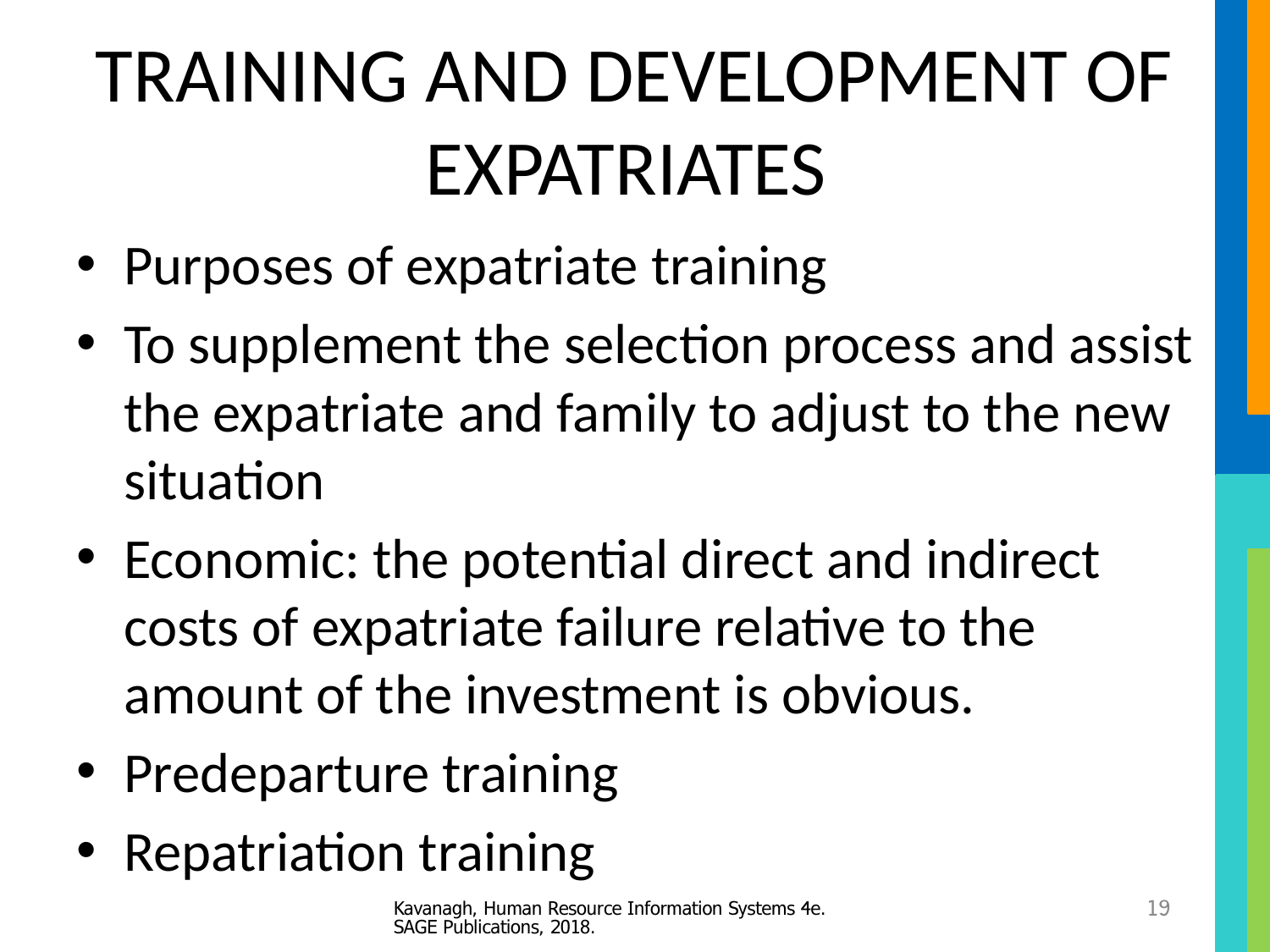

# TRAINING AND DEVELOPMENT OF EXPATRIATES
Purposes of expatriate training
To supplement the selection process and assist the expatriate and family to adjust to the new situation
Economic: the potential direct and indirect costs of expatriate failure relative to the amount of the investment is obvious.
Predeparture training
Repatriation training

Kavanagh, Human Resource Information Systems 4e. SAGE Publications, 2018.
19